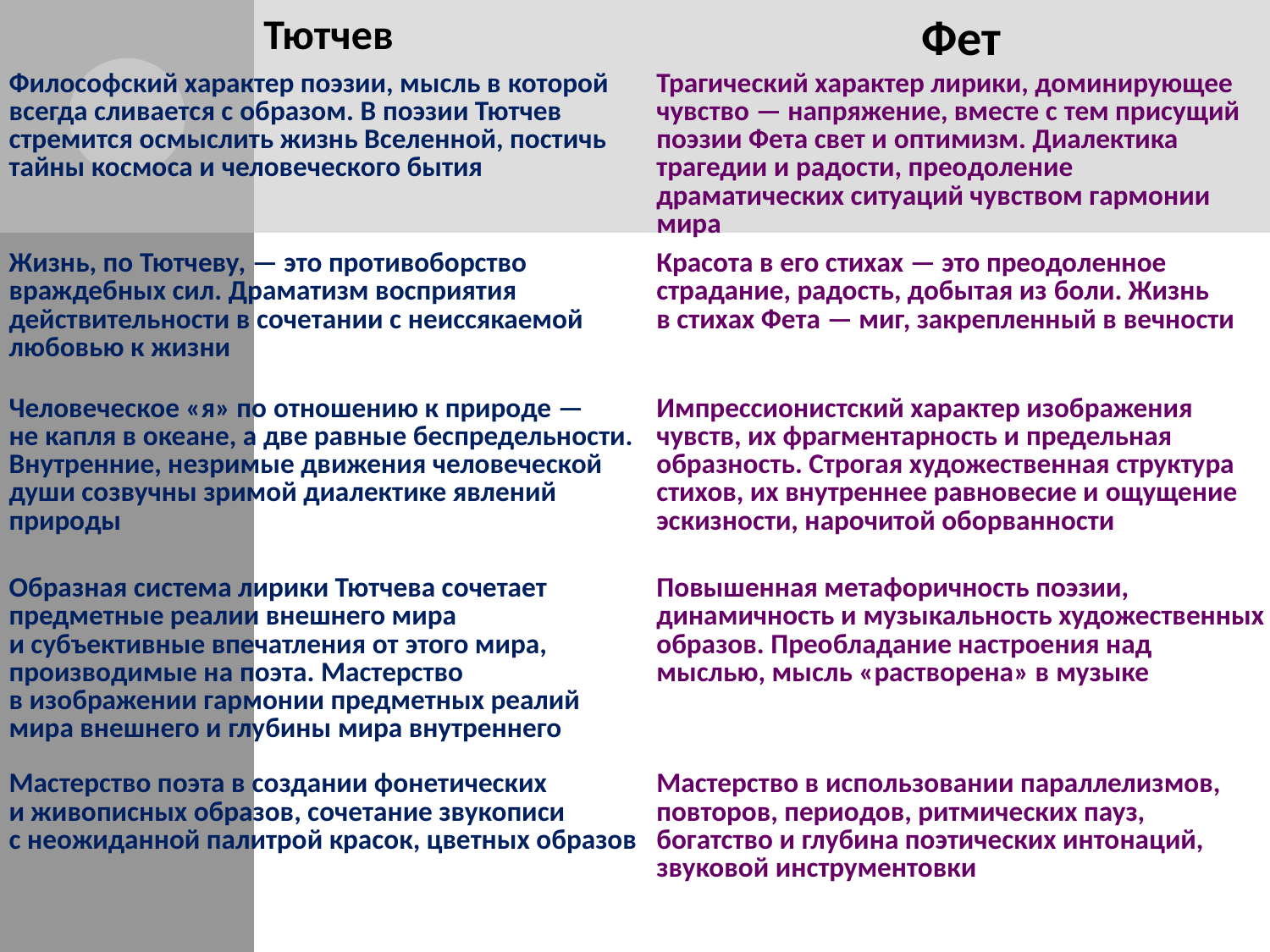

| Тютчев | Фет |
| --- | --- |
| Философский характер поэзии, мысль в которой всегда сливается с образом. В поэзии Тютчев стремится осмыслить жизнь Вселенной, постичь тайны космоса и человеческого бытия | Трагический характер лирики, доминирующее чувство — напряжение, вместе с тем присущий поэзии Фета свет и оптимизм. Диалектика трагедии и радости, преодоление драматических ситуаций чувством гармонии мира |
| Жизнь, по Тютчеву, — это противоборство враждебных сил. Драматизм восприятия действительности в сочетании с неиссякаемой любовью к жизни | Красота в его стихах — это преодоленное страдание, радость, добытая из боли. Жизнь в стихах Фета — миг, закрепленный в вечности |
| Человеческое «я» по отношению к природе — не капля в океане, а две равные беспредельности. Внутренние, незримые движения человеческой души созвучны зримой диалектике явлений природы | Импрессионистский характер изображения чувств, их фрагментарность и предельная образность. Строгая художественная структура стихов, их внутреннее равновесие и ощущение эскизности, нарочитой оборванности |
| Образная система лирики Тютчева сочетает предметные реалии внешнего мира и субъективные впечатления от этого мира, производимые на поэта. Мастерство в изображении гармонии предметных реалий мира внешнего и глубины мира внутреннего | Повышенная метафоричность поэзии, динамичность и музыкальность художественных образов. Преобладание настроения над мыслью, мысль «растворена» в музыке |
| Мастерство поэта в создании фонетических и живописных образов, сочетание звукописи с неожиданной палитрой красок, цветных образов | Мастерство в использовании параллелизмов, повторов, периодов, ритмических пауз, богатство и глубина поэтических интонаций, звуковой инструментовки |